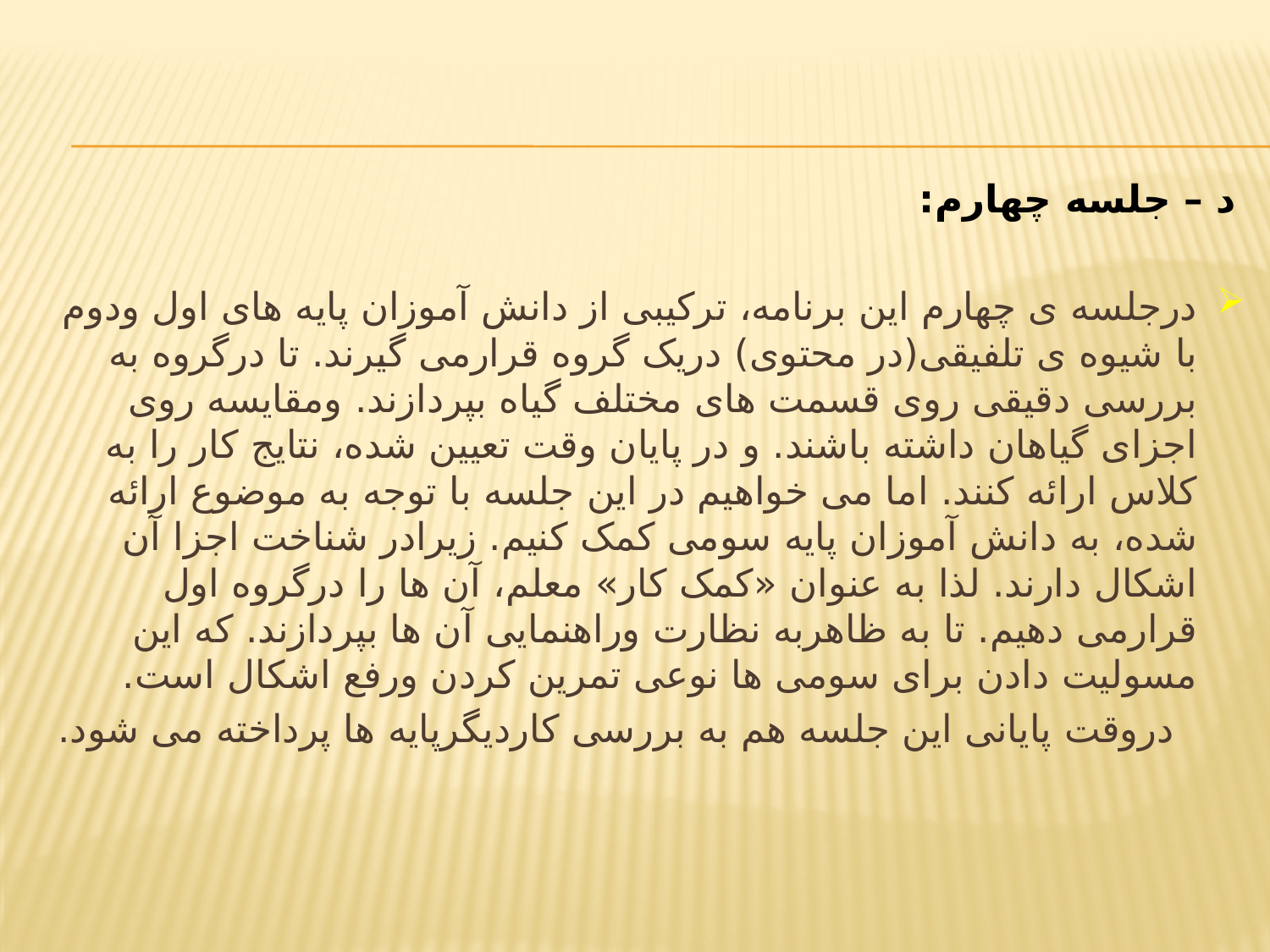

#
د – جلسه چهارم:

درجلسه ی چهارم این برنامه، ترکیبی از دانش آموزان پایه های اول ودوم با شیوه ی تلفیقی(در محتوی) دریک گروه قرارمی گیرند. تا درگروه به بررسی دقیقی روی قسمت های مختلف گیاه بپردازند. ومقایسه روی اجزای گیاهان داشته باشند. و در پایان وقت تعیین شده، نتایج کار را به کلاس ارائه کنند. اما می خواهیم در این جلسه با توجه به موضوع ارائه شده، به دانش آموزان پایه سومی کمک کنیم. زیرادر شناخت اجزا آن اشکال دارند. لذا به عنوان «کمک کار» معلم، آن ها را درگروه اول قرارمی دهیم. تا به ظاهربه نظارت وراهنمایی آن ها بپردازند. که این مسولیت دادن برای سومی ها نوعی تمرین کردن ورفع اشکال است.
     دروقت پایانی این جلسه هم به بررسی کاردیگرپایه ها پرداخته می شود.